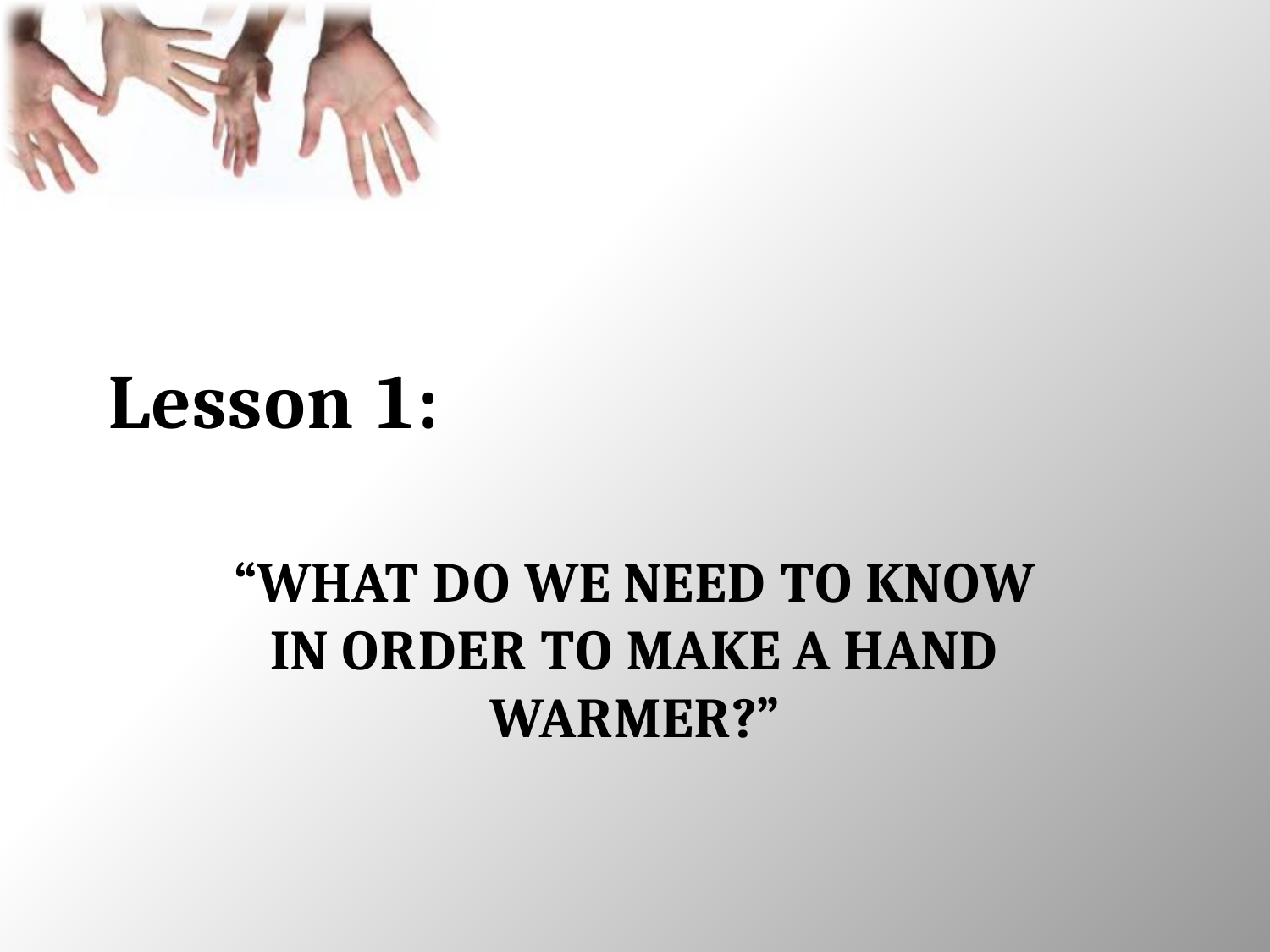

# Lesson 1:
“What do we need to know in order to make a Hand Warmer?”